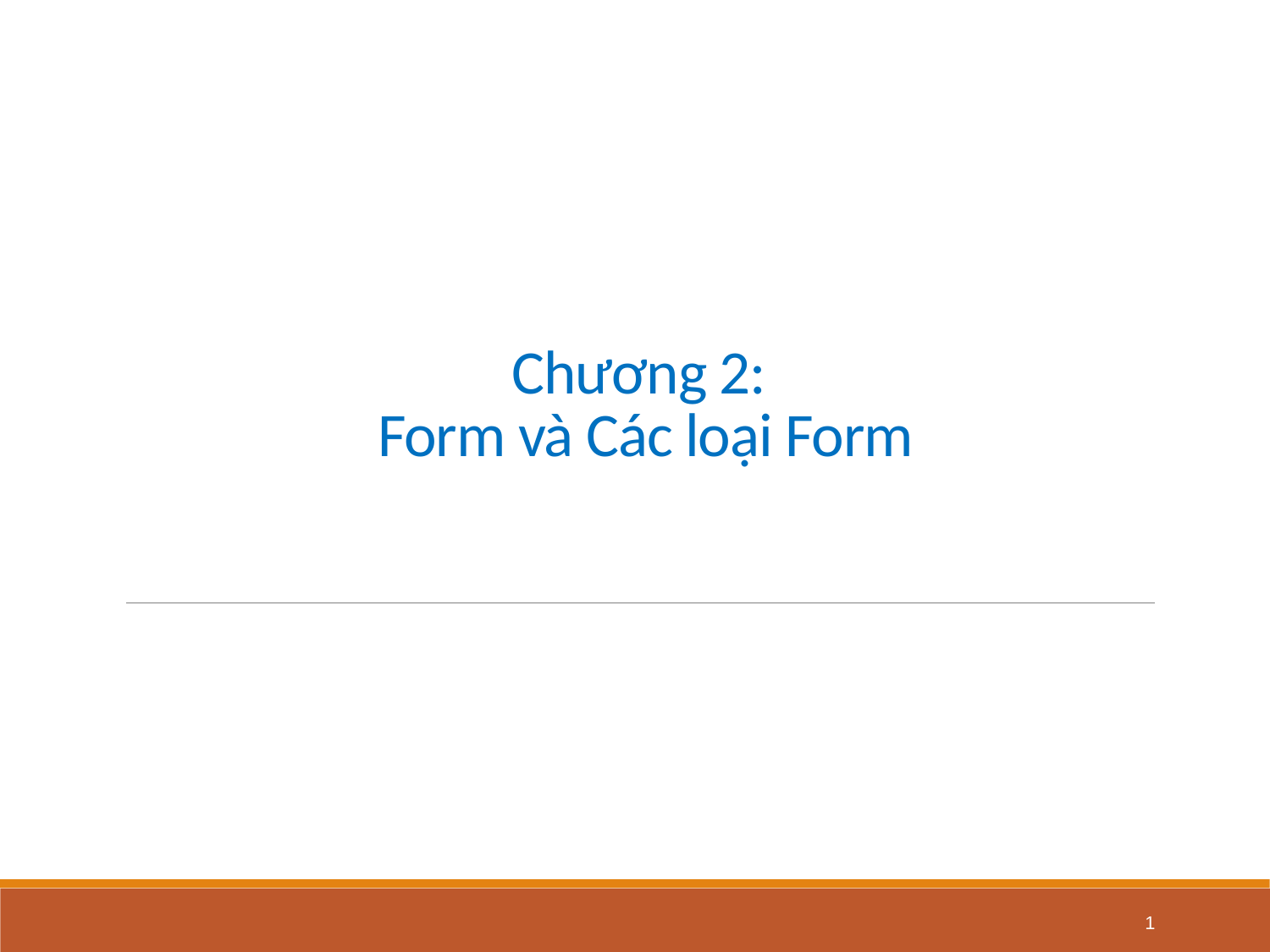

# Chương 2: Form và Các loại Form
1